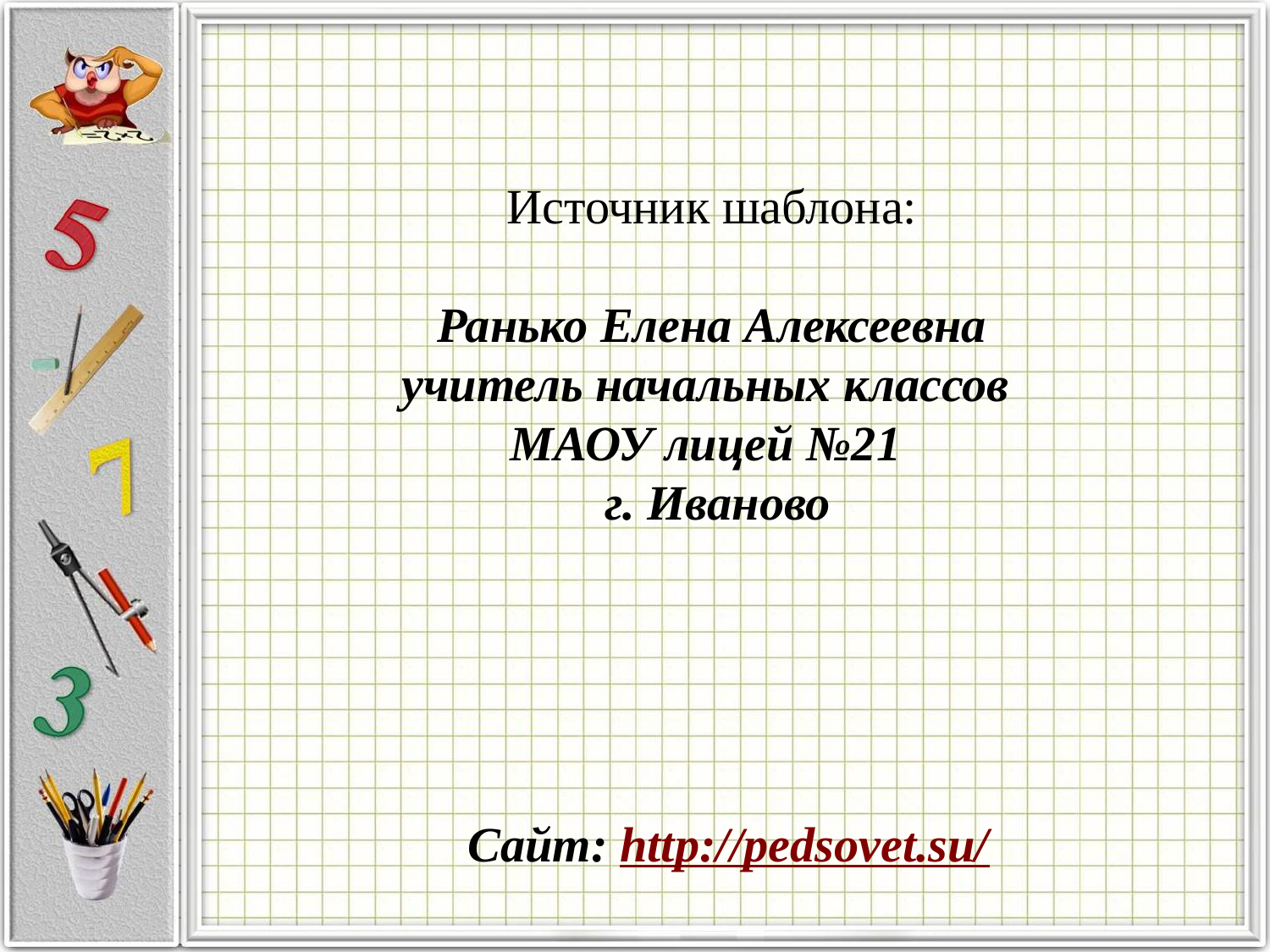

Источник шаблона:

Ранько Елена Алексеевна
учитель начальных классов
МАОУ лицей №21
г. Иваново
Сайт: http://pedsovet.su/